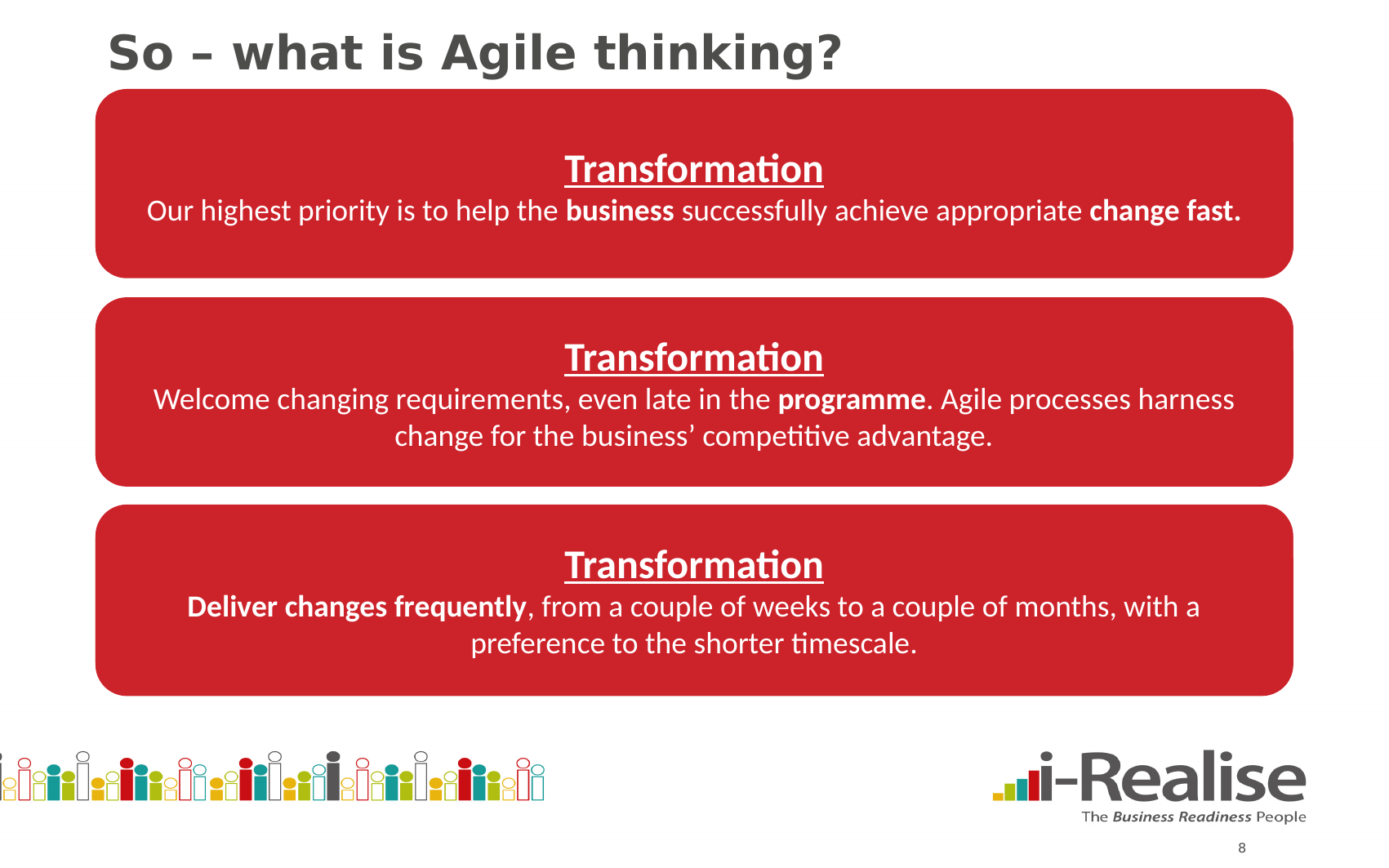

# So – what is Agile thinking?
Development
Our highest priority is to satisfy the customer through early and continuous delivery of valuable software.
Transformation
Our highest priority is to help the business successfully achieve appropriate change fast.
Transformation
Welcome changing requirements, even late in the programme. Agile processes harness change for the business’ competitive advantage.
Development
Welcome changing requirements, even late in development. Agile processes harness change for the customer's competitive advantage.
Transformation
Deliver changes frequently, from a couple of weeks to a couple of months, with a preference to the shorter timescale.
Development
Deliver working software frequently, from a couple of weeks to a couple of months, with a preference to the shorter timescale.
8